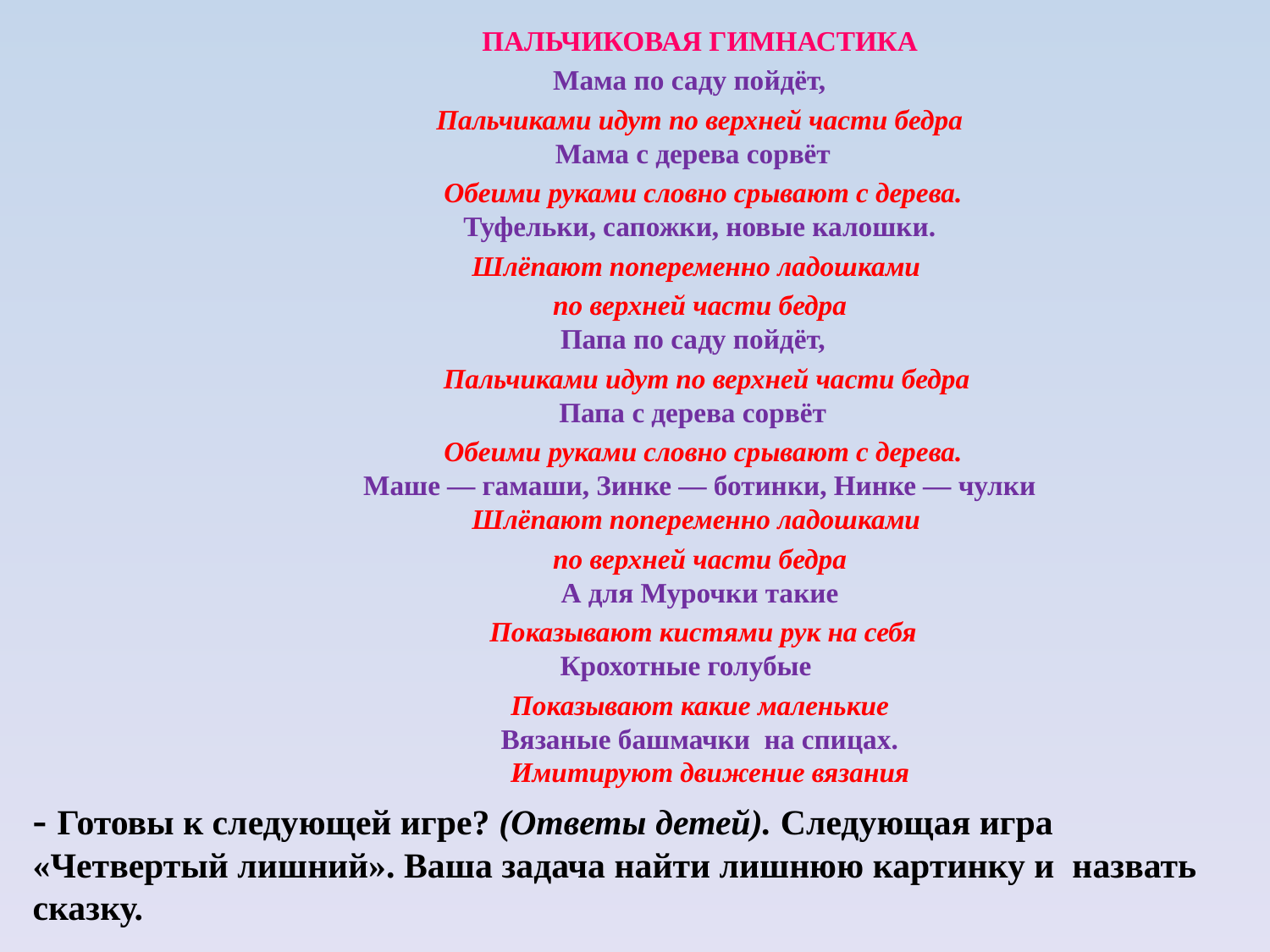

ПАЛЬЧИКОВАЯ ГИМНАСТИКА
Мама по саду пойдёт,
Пальчиками идут по верхней части бедра
Мама с дерева сорвёт
 Обеими руками словно срывают с дерева.
Туфельки, сапожки, новые калошки.
Шлёпают попеременно ладошками
по верхней части бедра
Папа по саду пойдёт,
  Пальчиками идут по верхней части бедра
Папа с дерева сорвёт
 Обеими руками словно срывают с дерева.
Маше — гамаши, Зинке — ботинки, Нинке — чулки
Шлёпают попеременно ладошками
по верхней части бедра
А для Мурочки такие
 Показывают кистями рук на себя
Крохотные голубые
Показывают какие маленькие
Вязаные башмачки  на спицах.
    Имитируют движение вязания
- Готовы к следующей игре? (Ответы детей). Следующая игра «Четвертый лишний». Ваша задача найти лишнюю картинку и  назвать сказку.